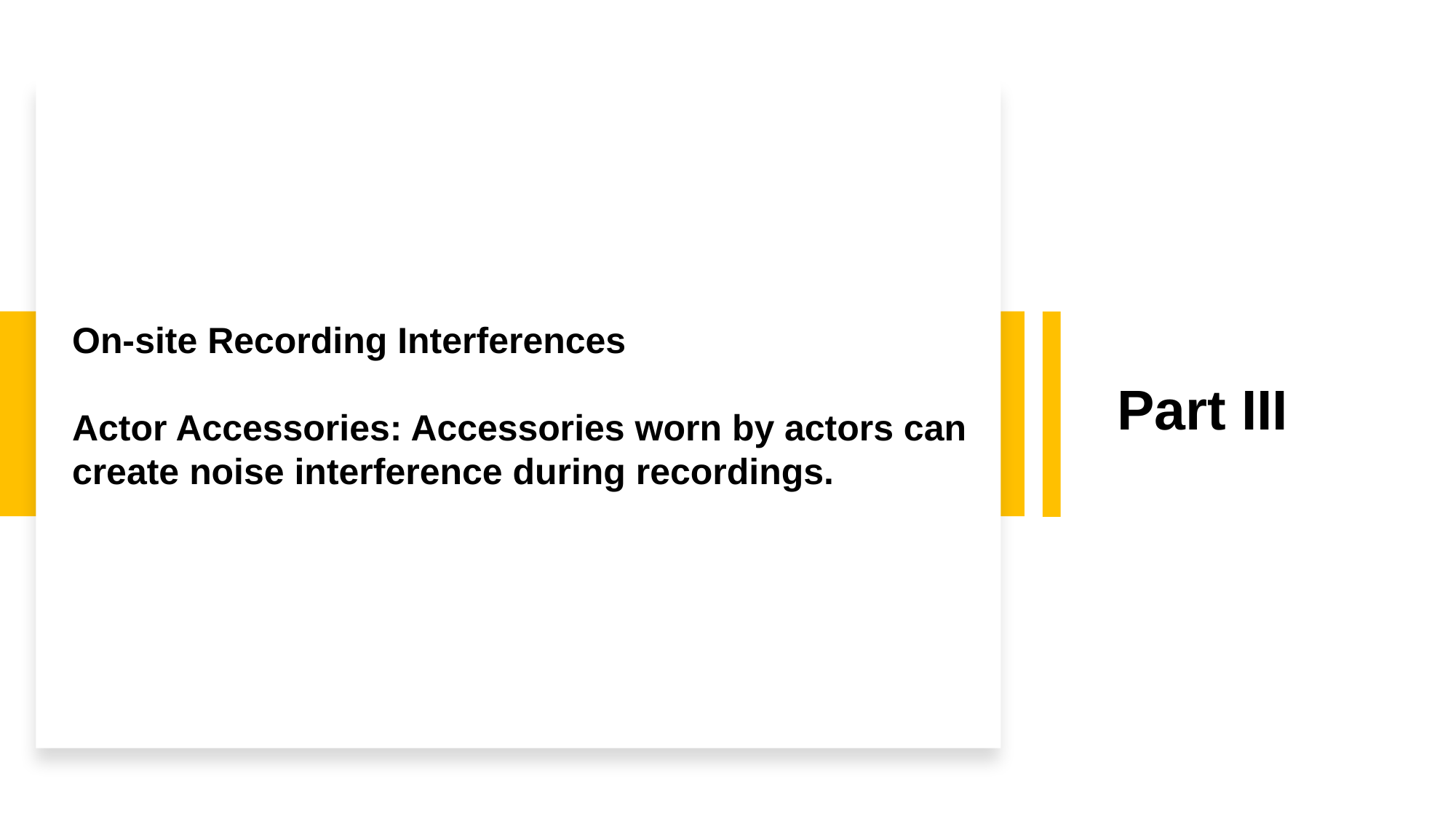

Identification and Management of Environmental Noise

Identification and Management of Environmental Noise
Part III
On-site Recording Interferences

Actor Accessories: Accessories worn by actors can create noise interference during recordings.